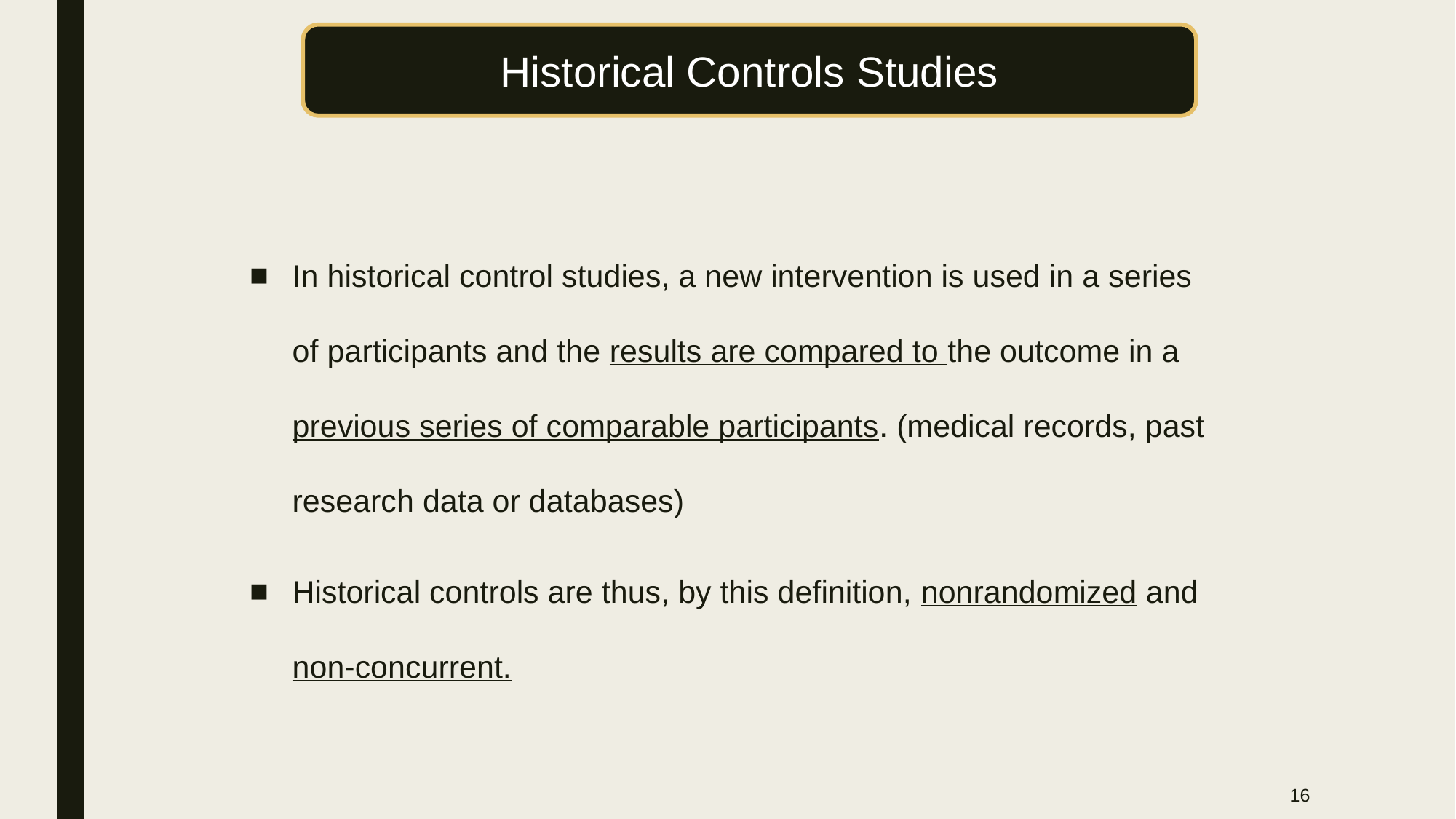

Historical Controls Studies
In historical control studies, a new intervention is used in a series of participants and the results are compared to the outcome in a previous series of comparable participants. (medical records, past research data or databases)
Historical controls are thus, by this definition, nonrandomized and non-concurrent.
16